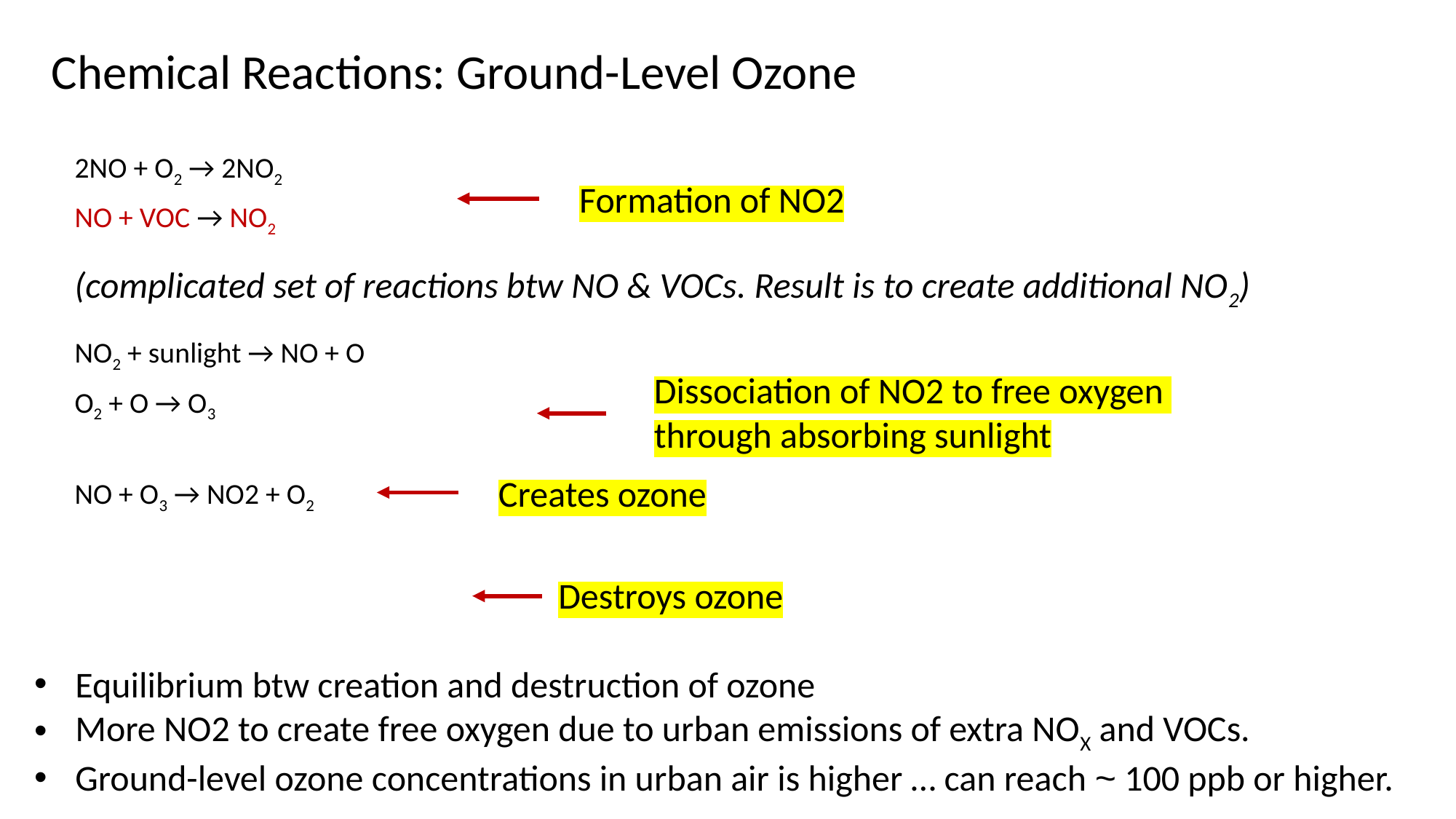

Chemical Reactions: Ground-Level Ozone
2NO + O2 → 2NO2
NO + VOC → NO2

NO2 + sunlight → NO + O
O2 + O → O3

NO + O3 → NO2 + O2

Formation of NO2
(complicated set of reactions btw NO & VOCs. Result is to create additional NO2)
Dissociation of NO2 to free oxygen
through absorbing sunlight
Creates ozone
Destroys ozone
Equilibrium btw creation and destruction of ozone
More NO2 to create free oxygen due to urban emissions of extra NOX and VOCs.
Ground-level ozone concentrations in urban air is higher … can reach ~ 100 ppb or higher.